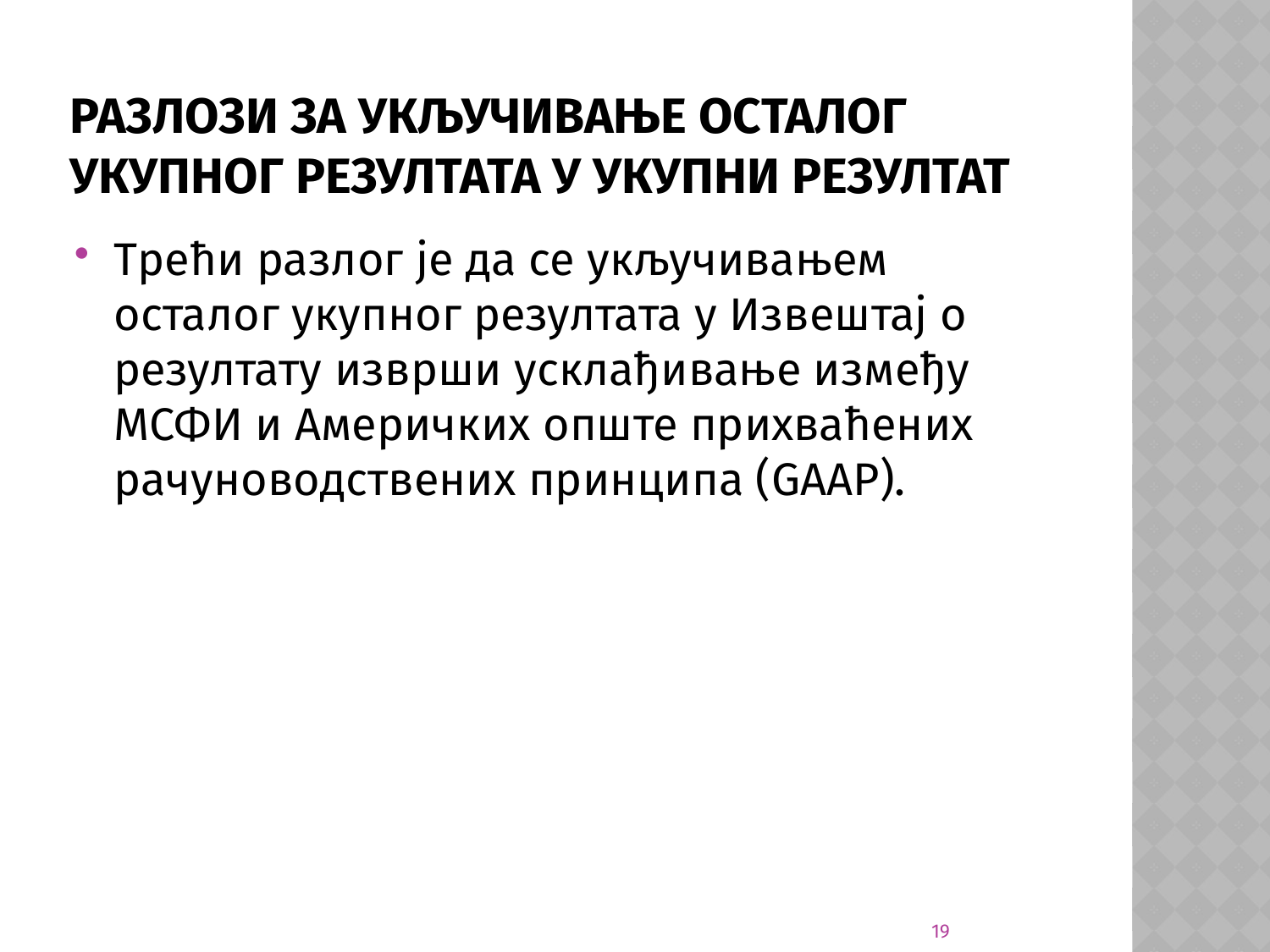

# Разлози за укључивање Осталог укупног резултата у укупни резултат
Трећи разлог је да се укључивањем осталог укупног резултата у Извештај о резултату изврши усклађивање између МСФИ и Америчких опште прихваћених рачуноводствених принципа (GAAP).
19